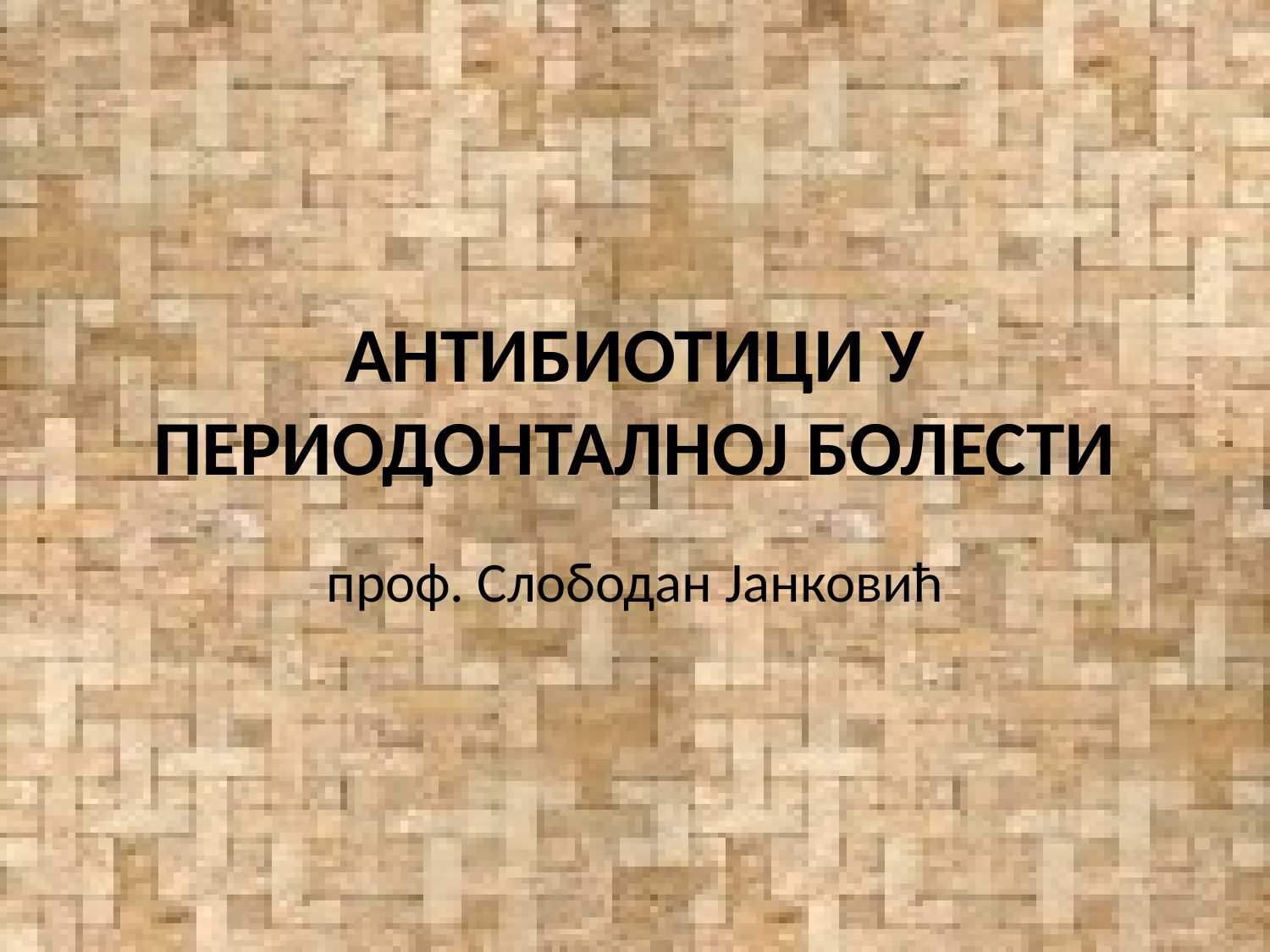

# АНТИБИОТИЦИ У ПЕРИОДОНТАЛНОЈ БОЛЕСТИ
проф. Слободан Јанковић